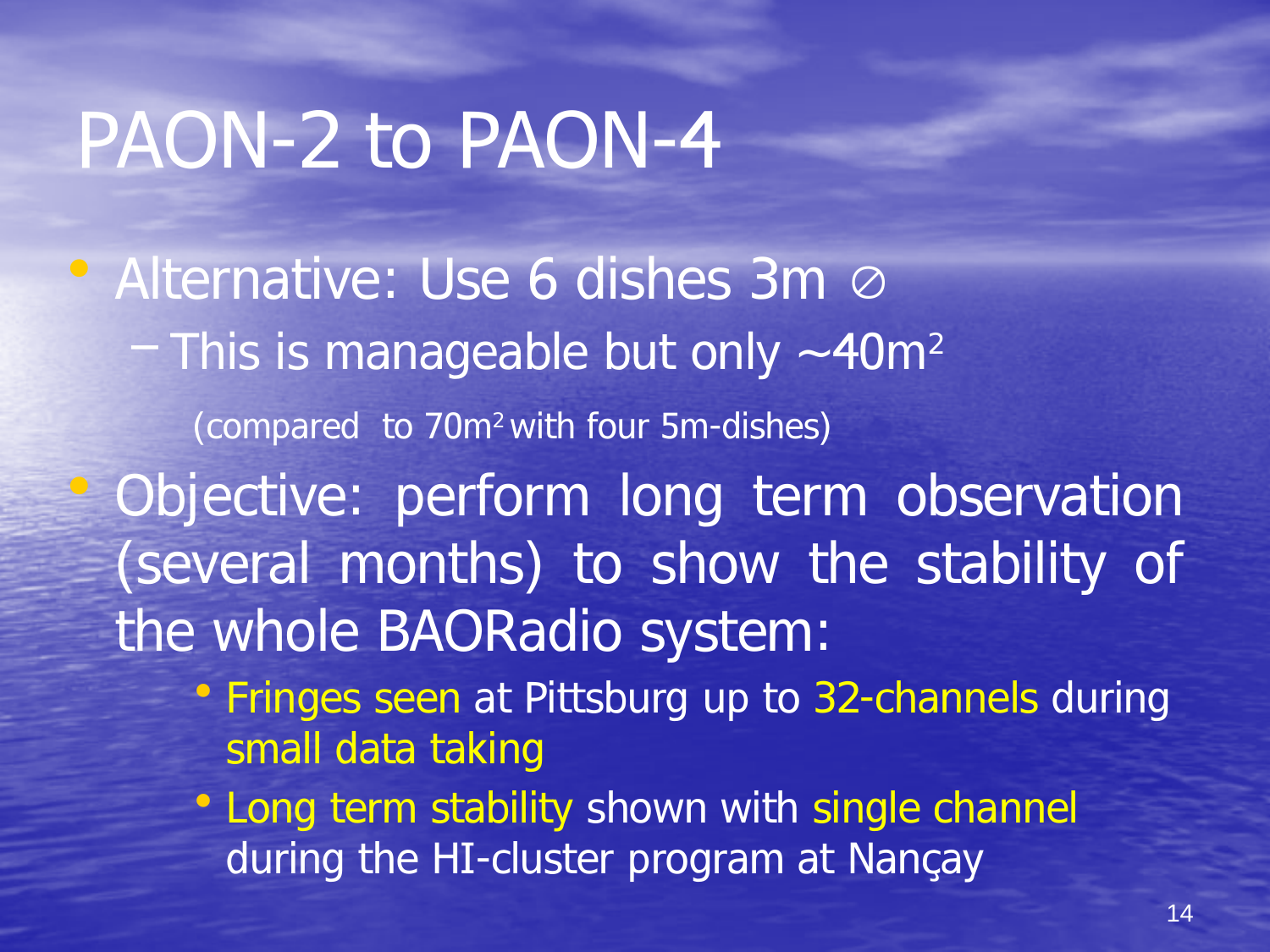

# PAON-2 to PAON-4
Alternative: Use 6 dishes 3m ∅
This is manageable but only ~40m2
    (compared  to 70m2 with four 5m-dishes)
Objective: perform long term observation (several months) to show the stability of the whole BAORadio system:
Fringes seen at Pittsburg up to 32-channels during small data taking
Long term stability shown with single channel during the HI-cluster program at Nançay

14